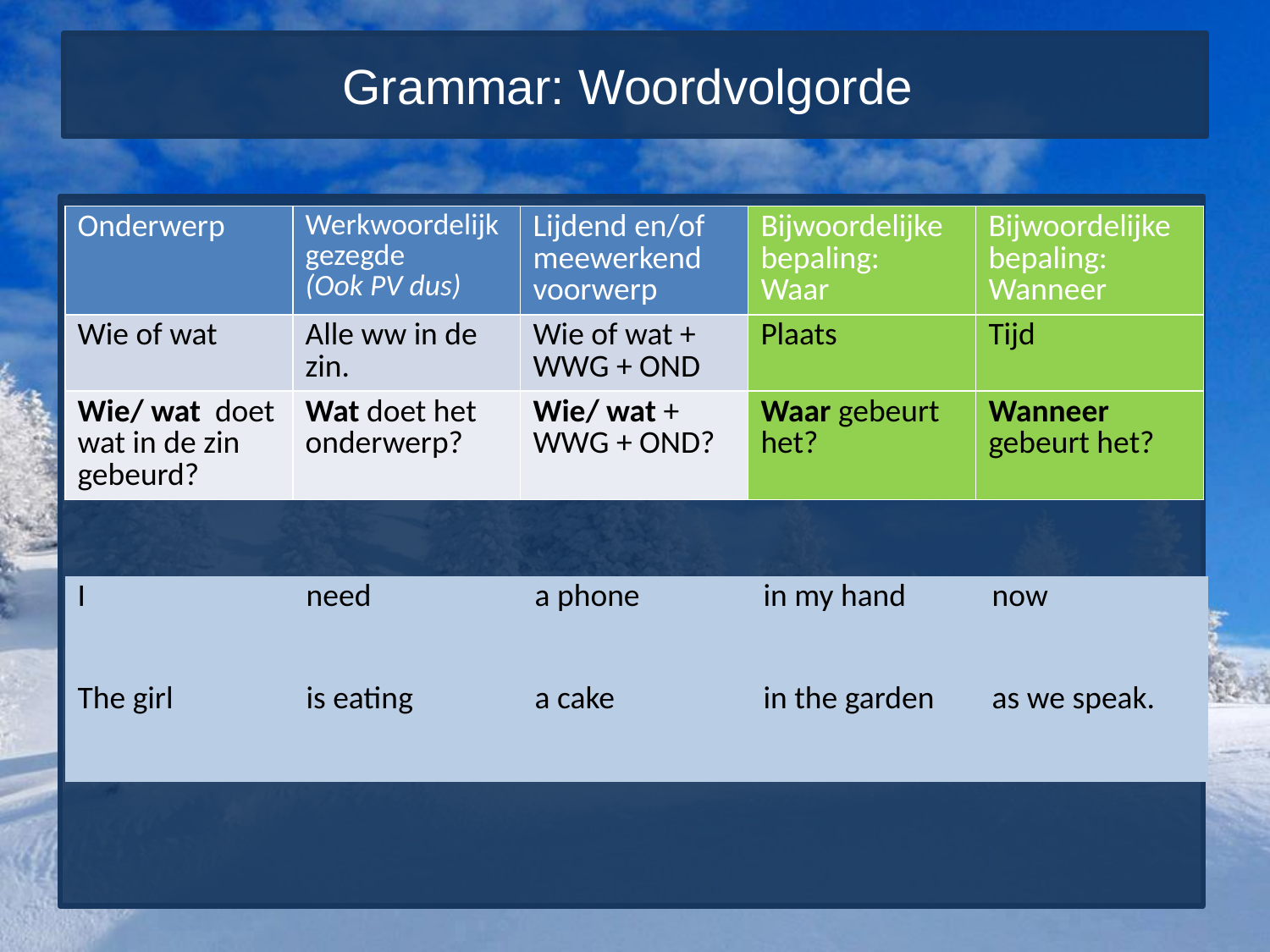

# Grammar: Woordvolgorde

| Onderwerp | Werkwoordelijk gezegde (Ook PV dus) | Lijdend en/of meewerkend voorwerp | Bijwoordelijke bepaling: Waar | Bijwoordelijke bepaling: Wanneer |
| --- | --- | --- | --- | --- |
| Wie of wat | Alle ww in de zin. | Wie of wat + WWG + OND | Plaats | Tijd |
| Wie/ wat doet wat in de zin gebeurd? | Wat doet het onderwerp? | Wie/ wat + WWG + OND? | Waar gebeurt het? | Wanneer gebeurt het? |
| I | need | a phone | in my hand | now |
| --- | --- | --- | --- | --- |
|  |  |  |  |  |
| The girl | is eating | a cake | in the garden | as we speak. |
|  |  |  |  |  |